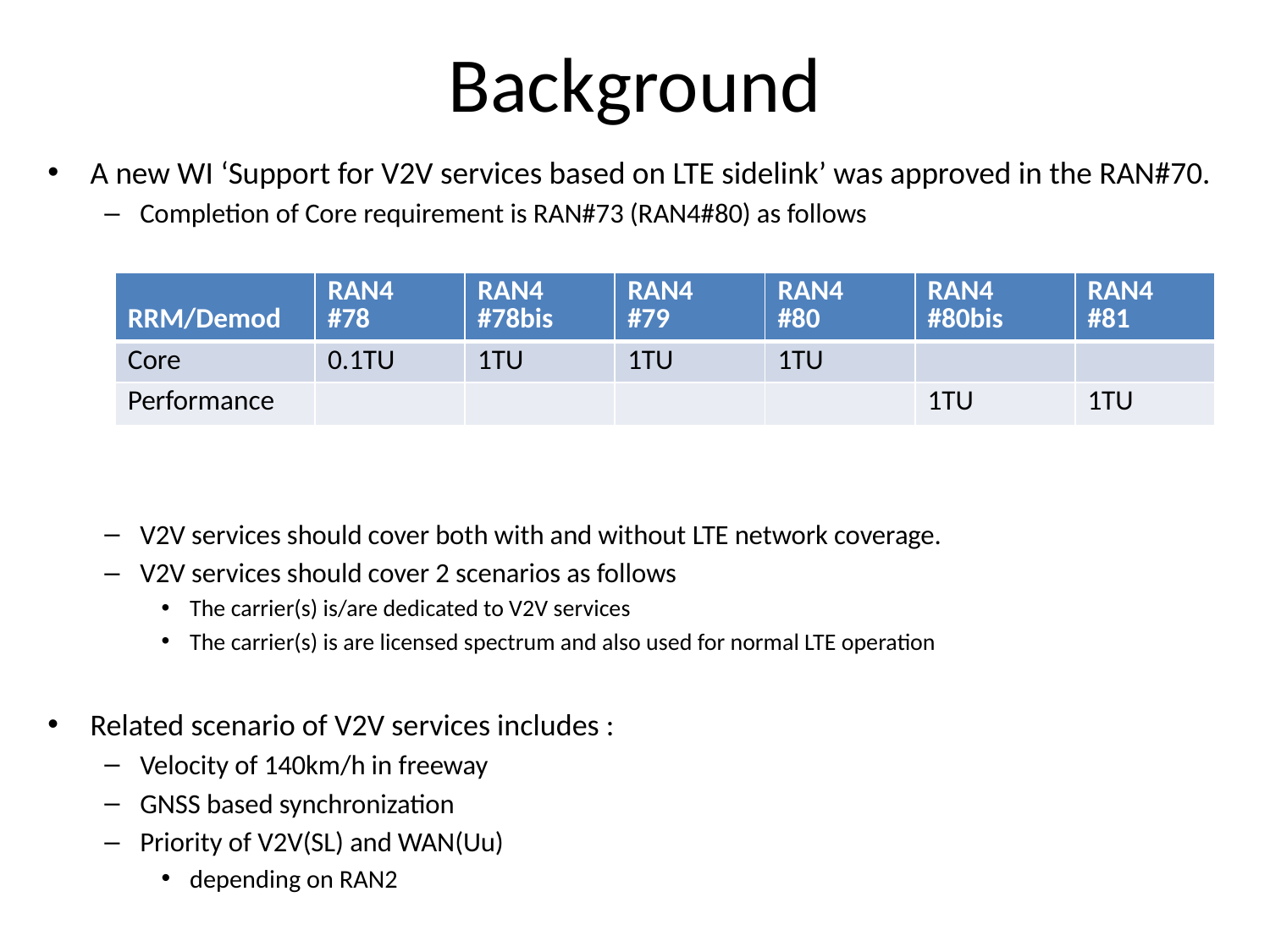

# Background
A new WI ‘Support for V2V services based on LTE sidelink’ was approved in the RAN#70.
Completion of Core requirement is RAN#73 (RAN4#80) as follows

V2V services should cover both with and without LTE network coverage.
V2V services should cover 2 scenarios as follows
The carrier(s) is/are dedicated to V2V services
The carrier(s) is are licensed spectrum and also used for normal LTE operation

Related scenario of V2V services includes :
Velocity of 140km/h in freeway
GNSS based synchronization
Priority of V2V(SL) and WAN(Uu)
depending on RAN2

| RRM/Demod | RAN4 #78 | RAN4 #78bis | RAN4 #79 | RAN4 #80 | RAN4 #80bis | RAN4 #81 |
| --- | --- | --- | --- | --- | --- | --- |
| Core | 0.1TU | 1TU | 1TU | 1TU |  |  |
| Performance |  |  |  |  | 1TU | 1TU |